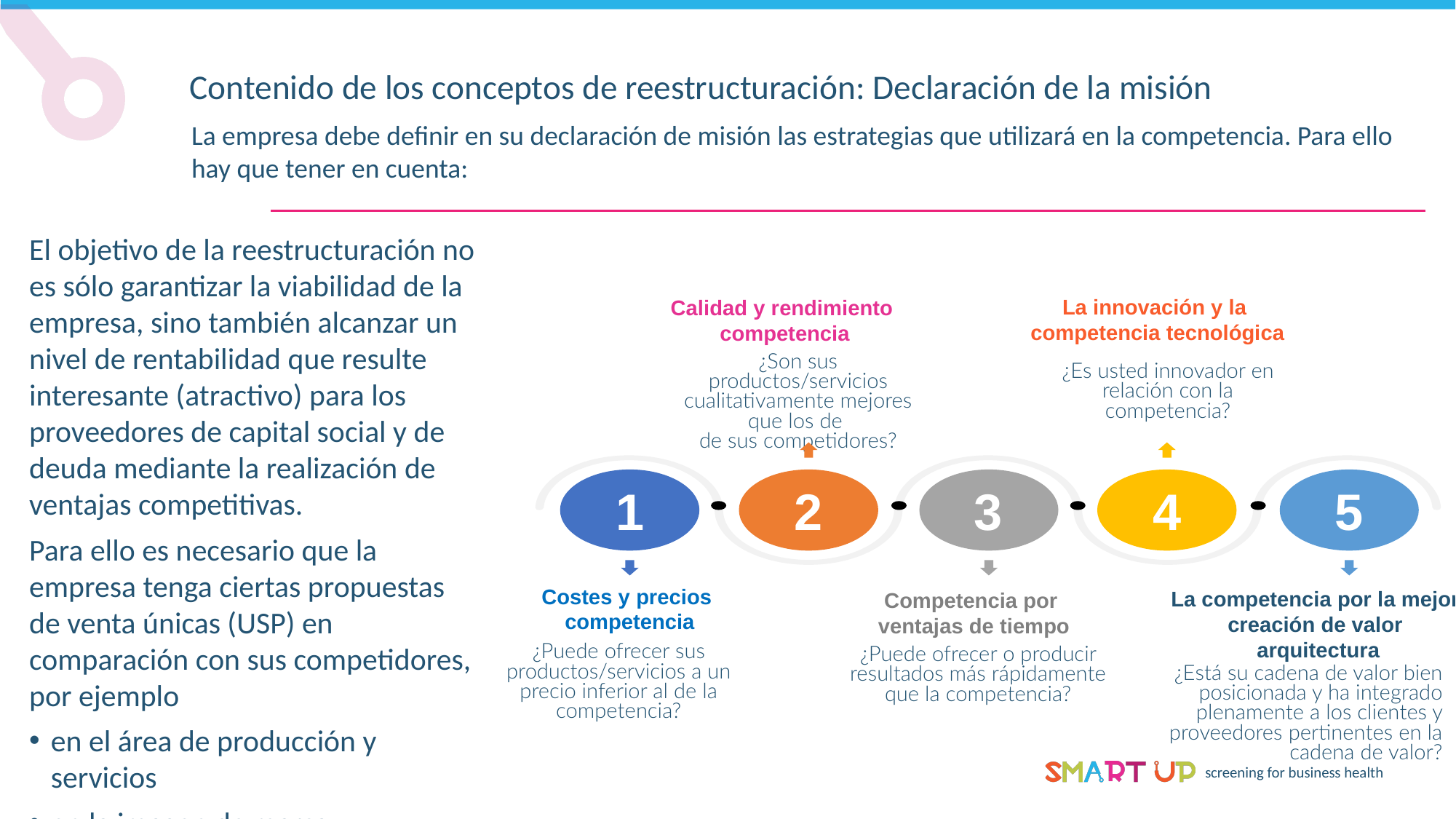

Contenido de los conceptos de reestructuración: Declaración de la misión
La empresa debe definir en su declaración de misión las estrategias que utilizará en la competencia. Para ello hay que tener en cuenta:
El objetivo de la reestructuración no es sólo garantizar la viabilidad de la empresa, sino también alcanzar un nivel de rentabilidad que resulte interesante (atractivo) para los proveedores de capital social y de deuda mediante la realización de ventajas competitivas.
Para ello es necesario que la empresa tenga ciertas propuestas de venta únicas (USP) en comparación con sus competidores, por ejemplo
en el área de producción y servicios
en la imagen de marca
y estas características también son percibidas/recompensadas por el cliente y tienen un valor duradero

La innovación y la
competencia tecnológica
Calidad y rendimiento
competencia
¿Son sus productos/servicios cualitativamente mejores que los de
de sus competidores?
¿Es usted innovador en relación con la competencia?

1
2
3
4
5

Costes y precios
competencia
La competencia por la mejor
creación de valor
arquitectura
Competencia por
ventajas de tiempo
¿Puede ofrecer sus productos/servicios a un precio inferior al de la competencia?
¿Puede ofrecer o producir resultados más rápidamente que la competencia?
¿Está su cadena de valor bien posicionada y ha integrado plenamente a los clientes y proveedores pertinentes en la cadena de valor?